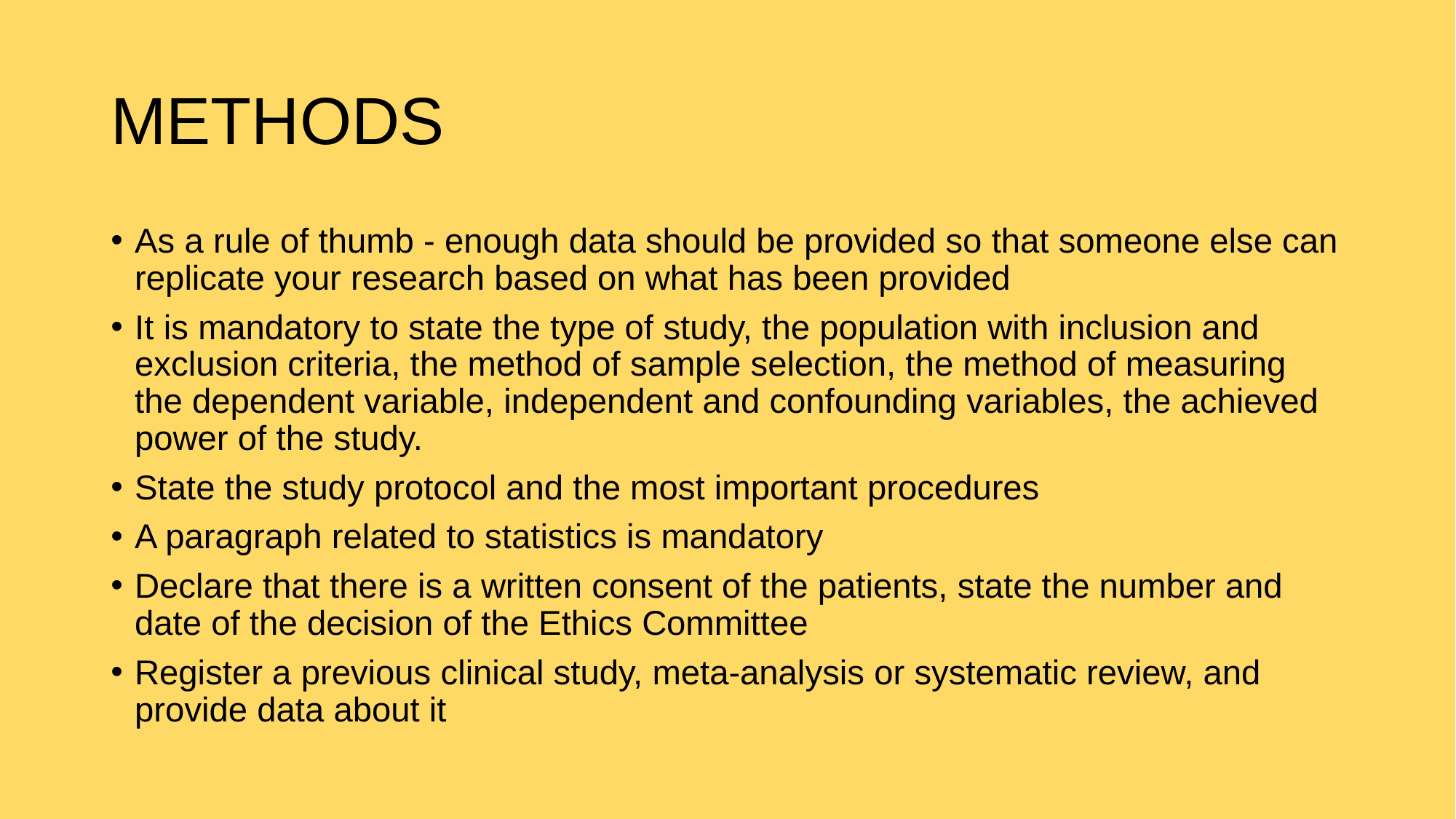

# METHODS
As a rule of thumb - enough data should be provided so that someone else can replicate your research based on what has been provided
It is mandatory to state the type of study, the population with inclusion and exclusion criteria, the method of sample selection, the method of measuring the dependent variable, independent and confounding variables, the achieved power of the study.
State the study protocol and the most important procedures
A paragraph related to statistics is mandatory
Declare that there is a written consent of the patients, state the number and date of the decision of the Ethics Committee
Register a previous clinical study, meta-analysis or systematic review, and provide data about it